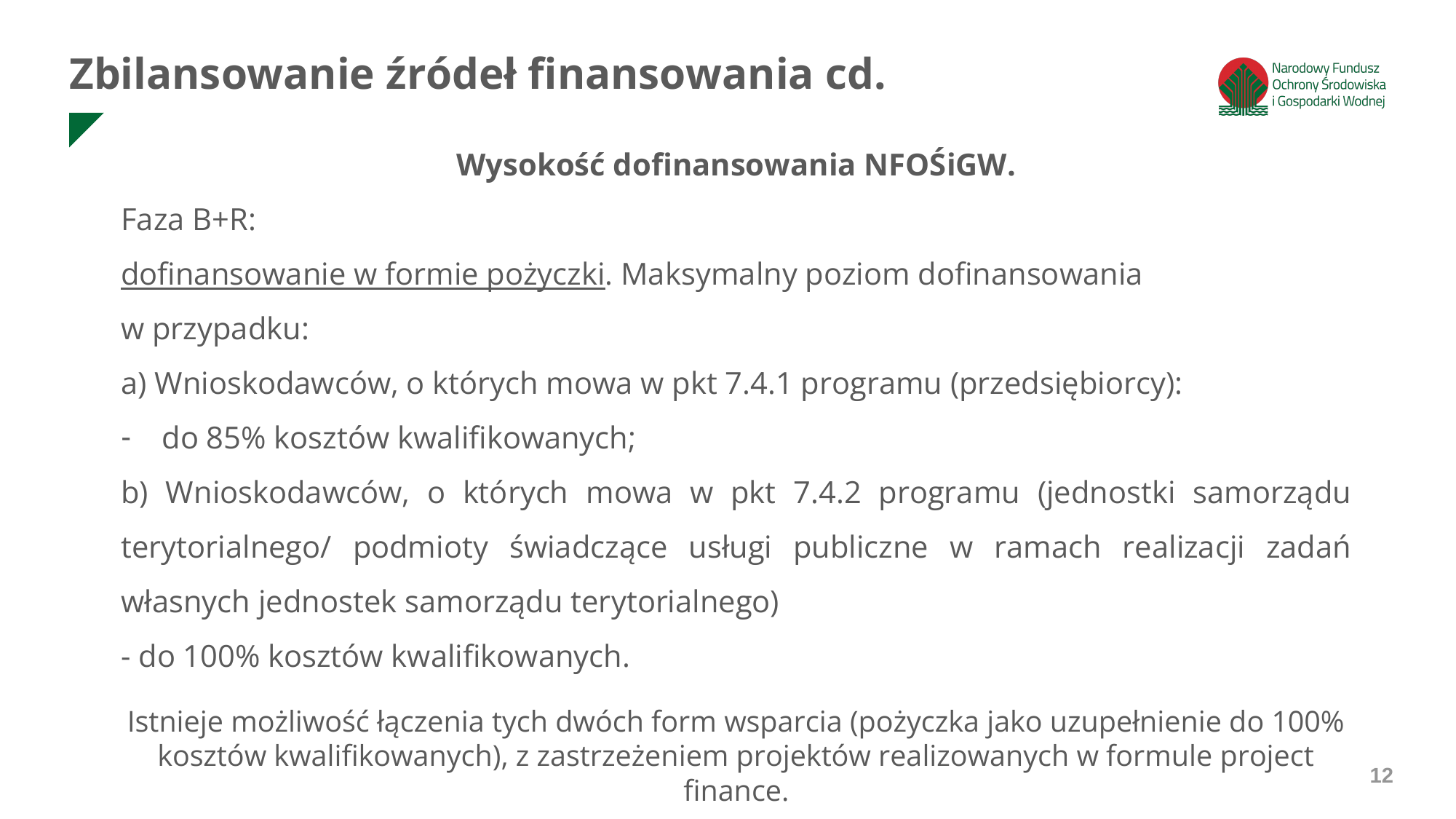

Zbilansowanie źródeł finansowania cd.
Wysokość dofinansowania NFOŚiGW.
Faza B+R:
dofinansowanie w formie pożyczki. Maksymalny poziom dofinansowania
w przypadku:
a) Wnioskodawców, o których mowa w pkt 7.4.1 programu (przedsiębiorcy):
do 85% kosztów kwalifikowanych;
b) Wnioskodawców, o których mowa w pkt 7.4.2 programu (jednostki samorządu terytorialnego/ podmioty świadczące usługi publiczne w ramach realizacji zadań własnych jednostek samorządu terytorialnego)
- do 100% kosztów kwalifikowanych.

Istnieje możliwość łączenia tych dwóch form wsparcia (pożyczka jako uzupełnienie do 100% kosztów kwalifikowanych), z zastrzeżeniem projektów realizowanych w formule project finance.